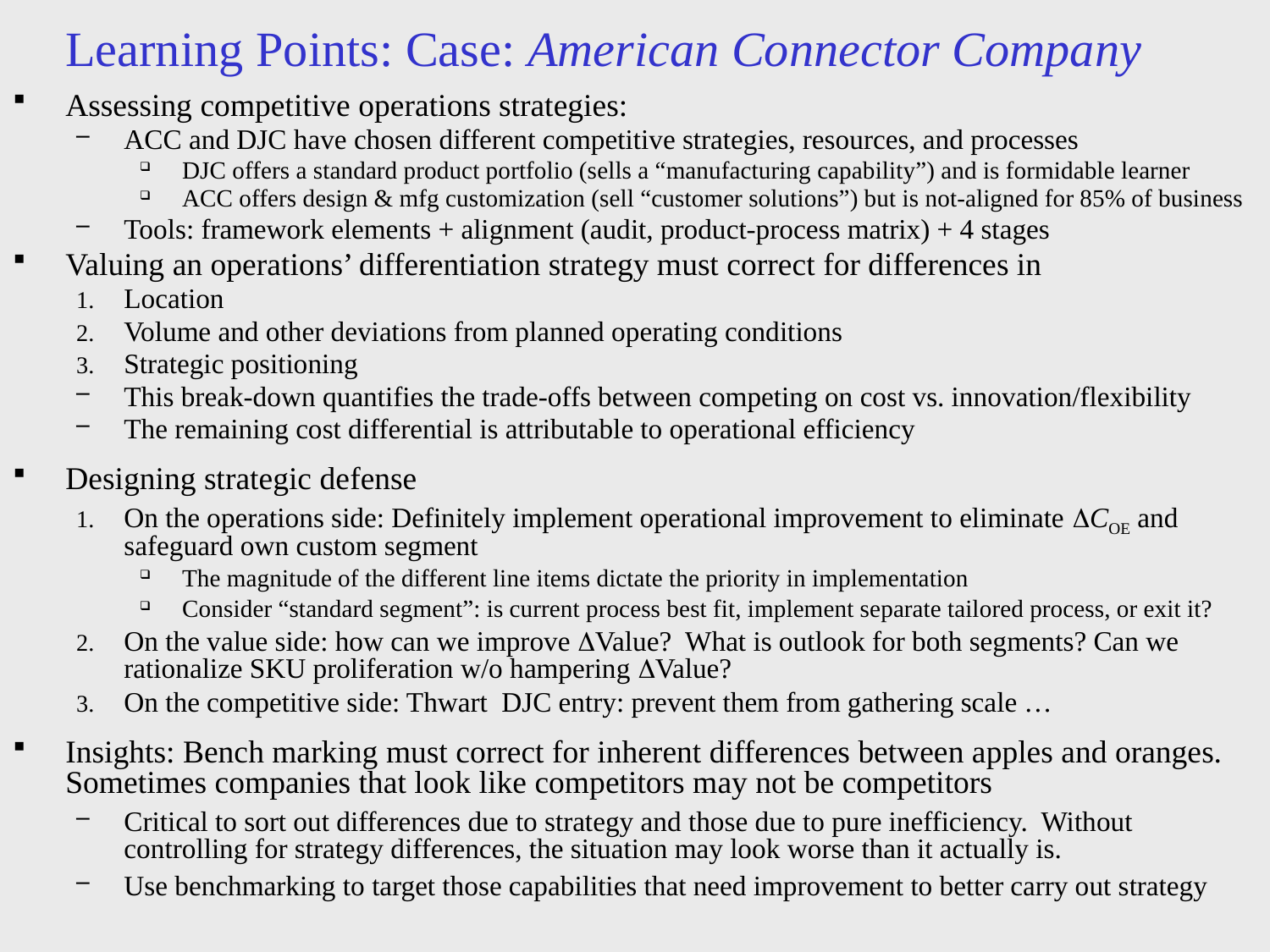

# Learning Points: Case: American Connector Company
Assessing competitive operations strategies:
ACC and DJC have chosen different competitive strategies, resources, and processes
DJC offers a standard product portfolio (sells a “manufacturing capability”) and is formidable learner
ACC offers design & mfg customization (sell “customer solutions”) but is not-aligned for 85% of business
Tools: framework elements + alignment (audit, product-process matrix) + 4 stages
Valuing an operations’ differentiation strategy must correct for differences in
Location
Volume and other deviations from planned operating conditions
Strategic positioning
This break-down quantifies the trade-offs between competing on cost vs. innovation/flexibility
The remaining cost differential is attributable to operational efficiency
Designing strategic defense
On the operations side: Definitely implement operational improvement to eliminate ΔCOE and safeguard own custom segment
The magnitude of the different line items dictate the priority in implementation
Consider “standard segment”: is current process best fit, implement separate tailored process, or exit it?
On the value side: how can we improve ΔValue?  What is outlook for both segments? Can we rationalize SKU proliferation w/o hampering ΔValue?
On the competitive side: Thwart  DJC entry: prevent them from gathering scale …
Insights: Bench marking must correct for inherent differences between apples and oranges. Sometimes companies that look like competitors may not be competitors
Critical to sort out differences due to strategy and those due to pure inefficiency.  Without controlling for strategy differences, the situation may look worse than it actually is.
Use benchmarking to target those capabilities that need improvement to better carry out strategy